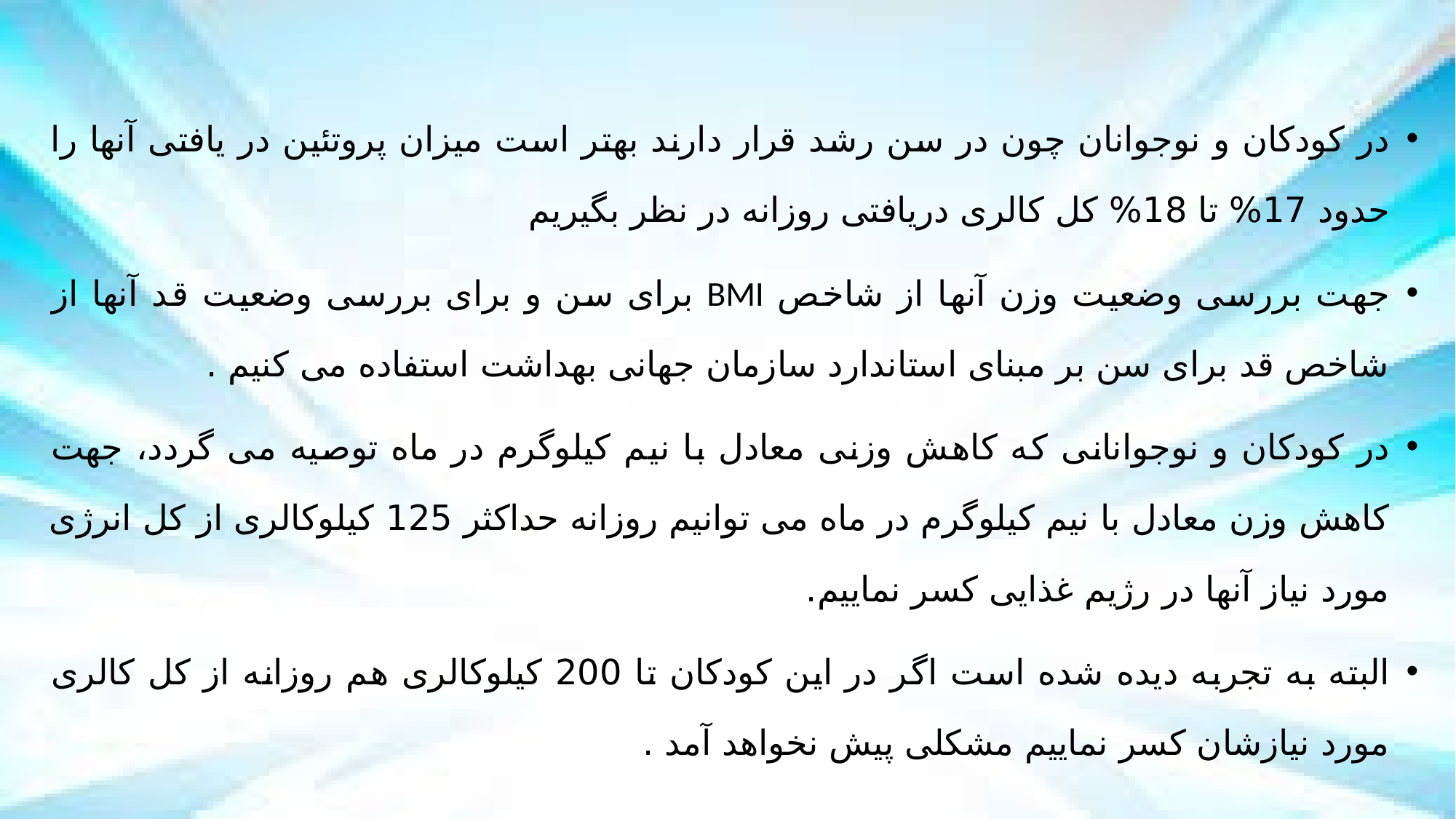

در کودکان و نوجوانان چون در سن رشد قرار دارند بهتر است میزان پروتئین در یافتی آنها را حدود 17% تا 18% کل کالری دریافتی روزانه در نظر بگیریم
جهت بررسی وضعیت وزن آنها از شاخص BMI برای سن و برای بررسی وضعیت قد آنها از شاخص قد برای سن بر مبنای استاندارد سازمان جهانی بهداشت استفاده می کنیم .
در کودکان و نوجوانانی که کاهش وزنی معادل با نیم کیلوگرم در ماه توصیه می گردد، جهت کاهش وزن معادل با نیم کیلوگرم در ماه می توانیم روزانه حداکثر 125 کیلوکالری از کل انرژی مورد نیاز آنها در رژیم غذایی کسر نماییم.
البته به تجربه دیده شده است اگر در این کودکان تا 200 کیلوکالری هم روزانه از کل کالری مورد نیازشان کسر نماییم مشکلی پیش نخواهد آمد .